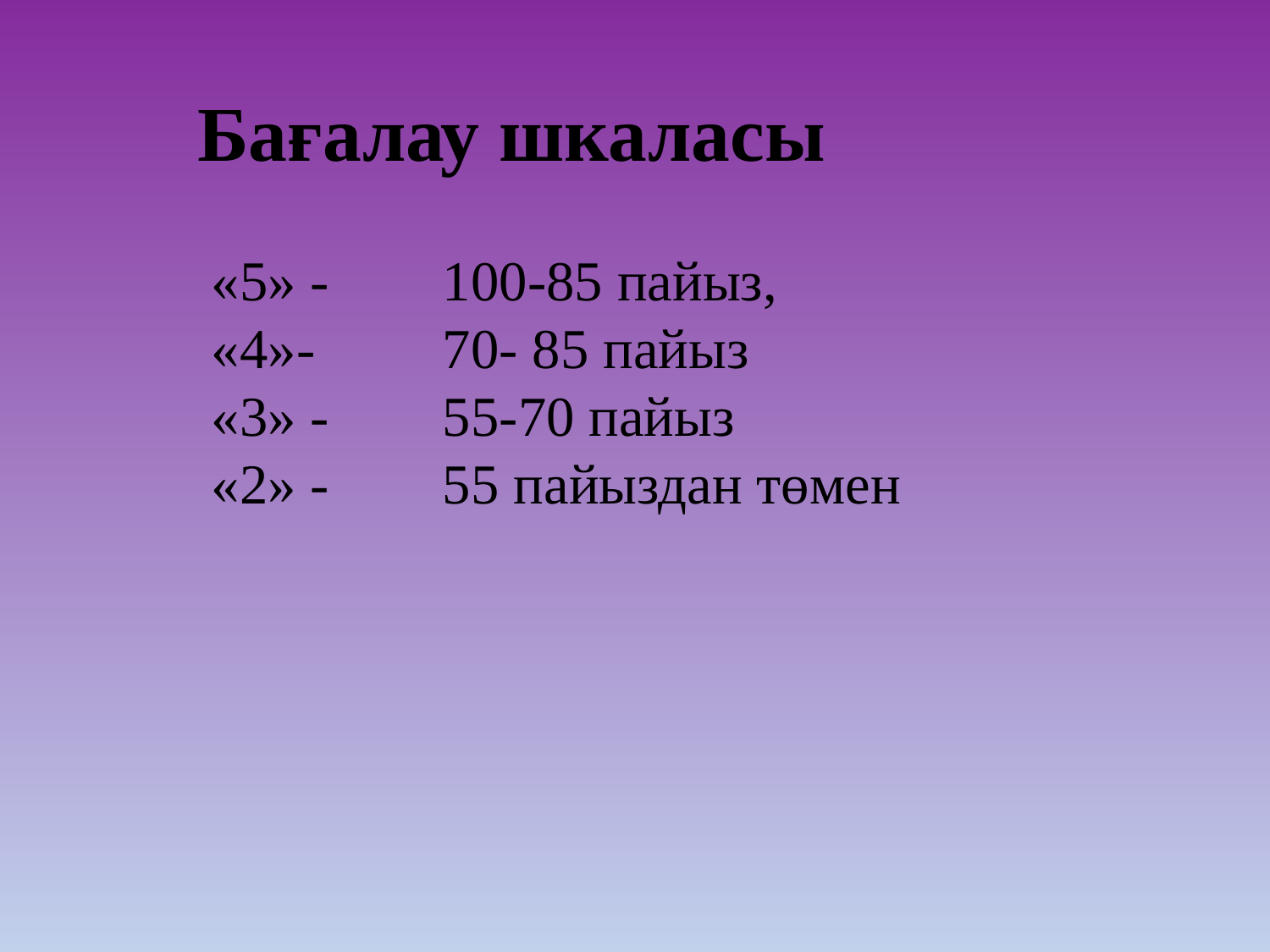

Бағалау шкаласы

 «5» -        100-85 пайыз,
 «4»-         70- 85 пайыз
 «3» -        55-70 пайыз
 «2» -        55 пайыздан төмен